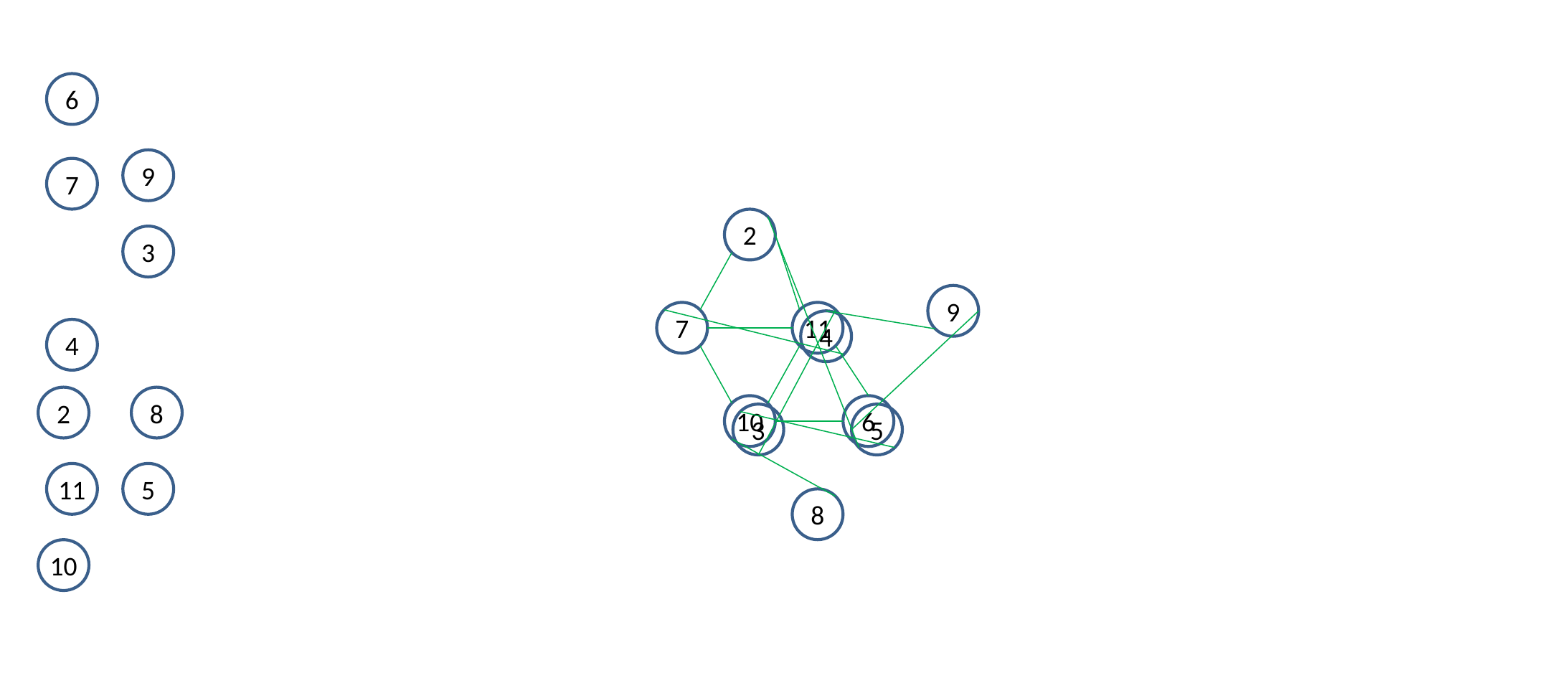

6
9
7
2
3
9
7
11
4
4
2
8
10
6
3
5
11
5
8
10